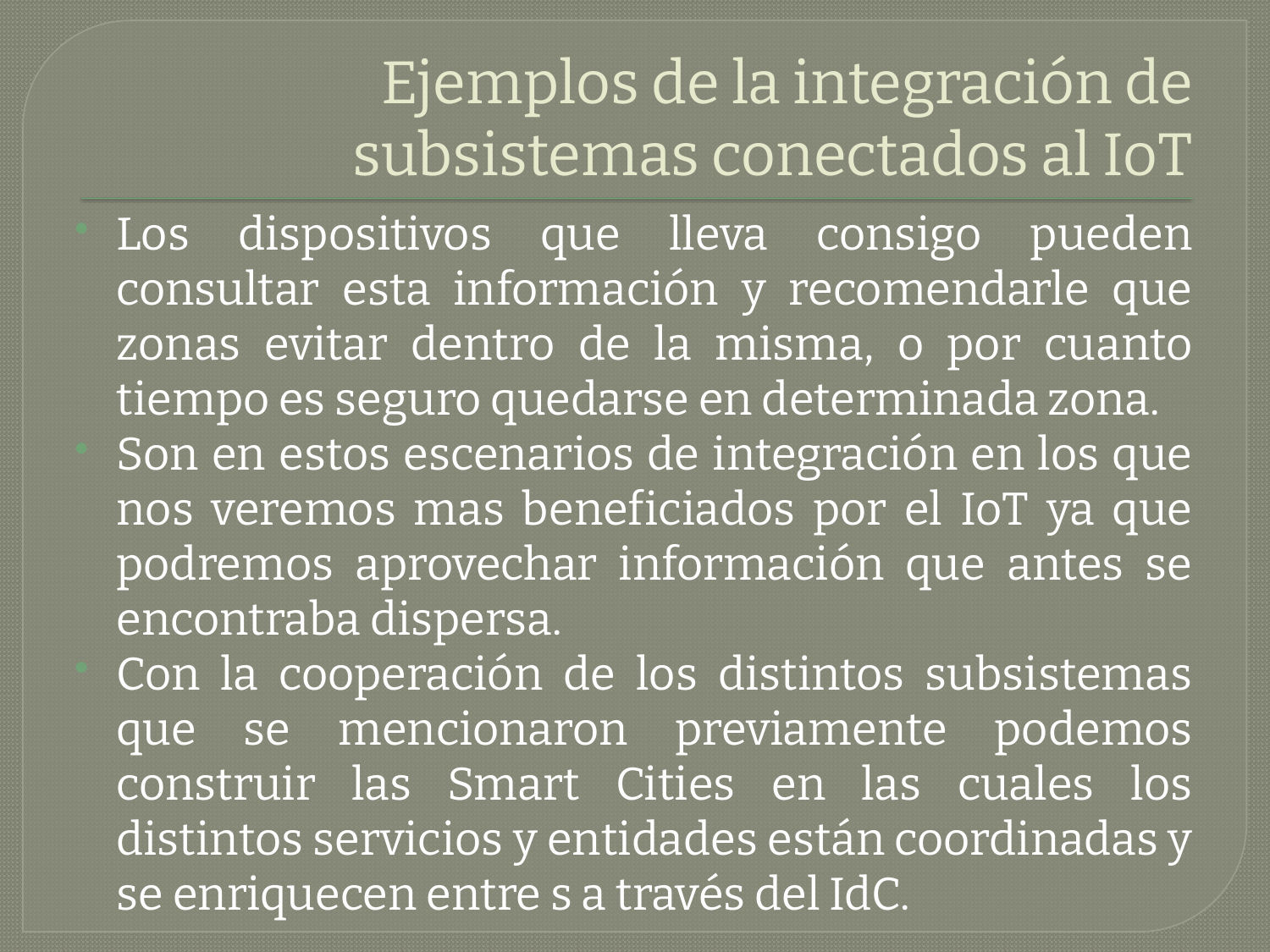

# Ejemplos de la integración de subsistemas conectados al IoT
Los dispositivos que lleva consigo pueden consultar esta información y recomendarle que zonas evitar dentro de la misma, o por cuanto tiempo es seguro quedarse en determinada zona.
Son en estos escenarios de integración en los que nos veremos mas beneficiados por el IoT ya que podremos aprovechar información que antes se encontraba dispersa.
Con la cooperación de los distintos subsistemas que se mencionaron previamente podemos construir las Smart Cities en las cuales los distintos servicios y entidades están coordinadas y se enriquecen entre s a través del IdC.